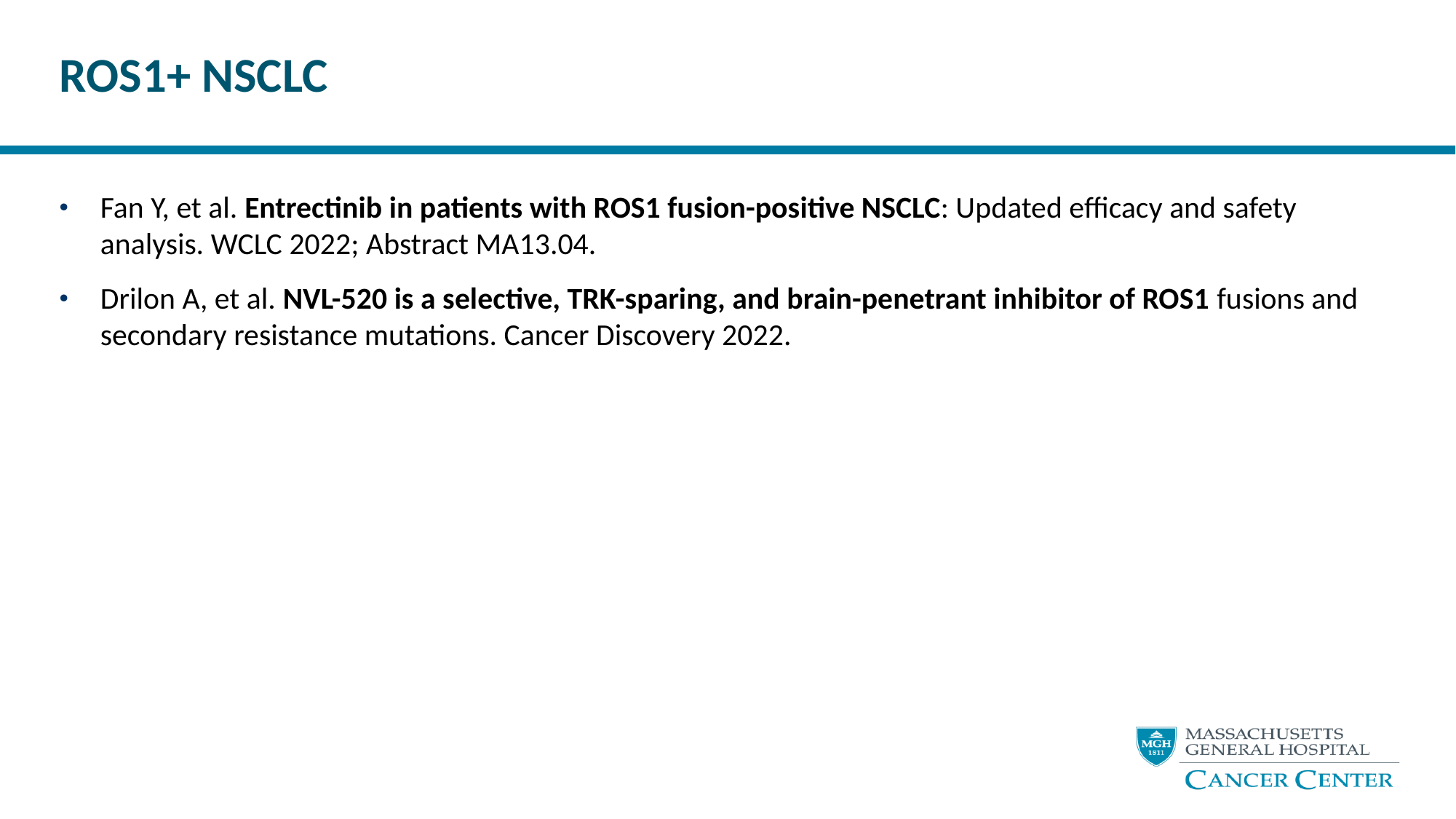

# ROS1+ NSCLC
Fan Y, et al. Entrectinib in patients with ROS1 fusion-positive NSCLC: Updated efficacy and safety analysis. WCLC 2022; Abstract MA13.04.
Drilon A, et al. NVL-520 is a selective, TRK-sparing, and brain-penetrant inhibitor of ROS1 fusions and secondary resistance mutations. Cancer Discovery 2022.